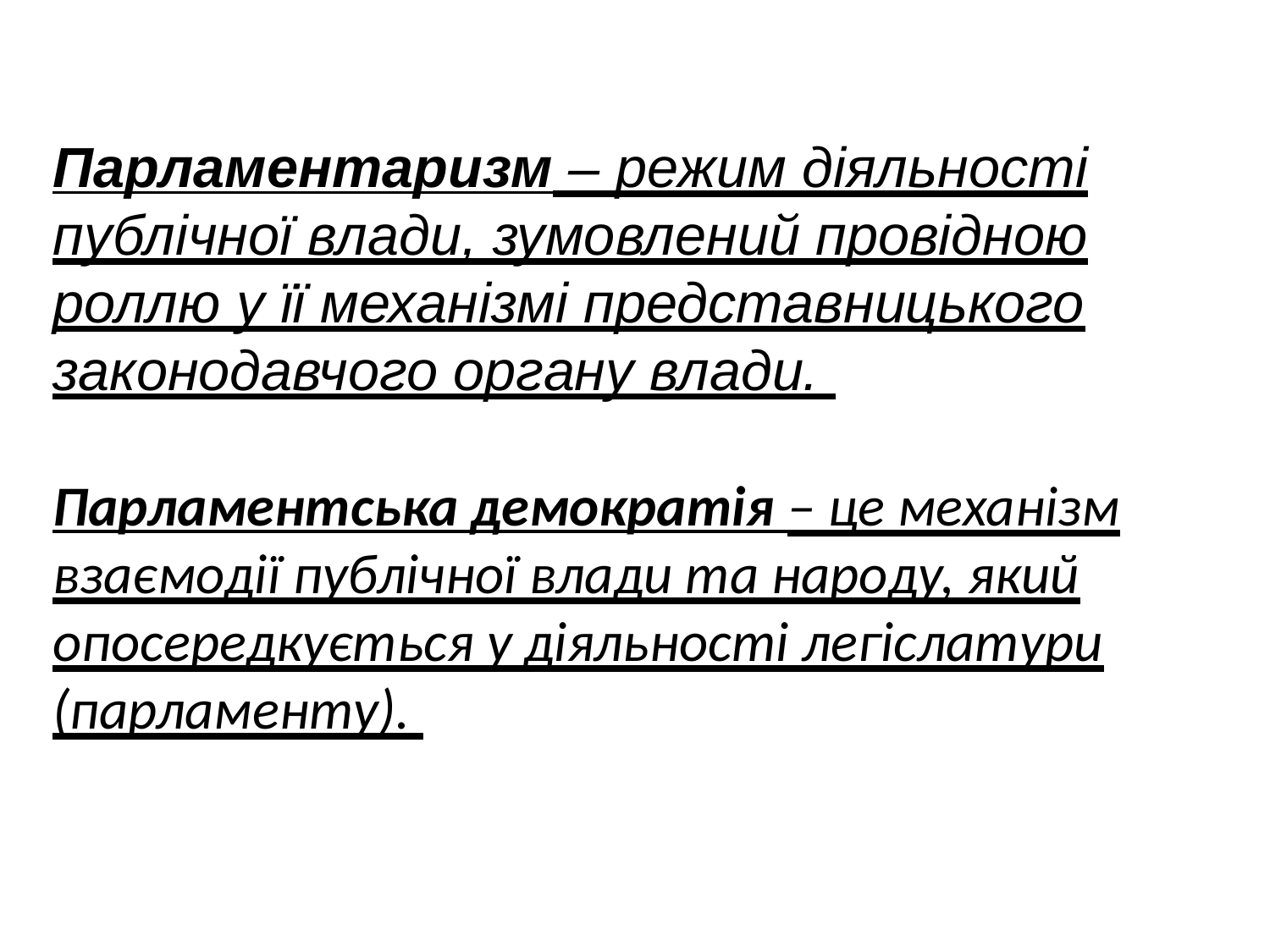

Парламентаризм – режим діяльності публічної влади, зумовлений провідною роллю у її механізмі представницького законодавчого органу влади.

Парламентська демократія – це механізм взаємодії публічної влади та народу, який опосередкується у діяльності легіслатури (парламенту).